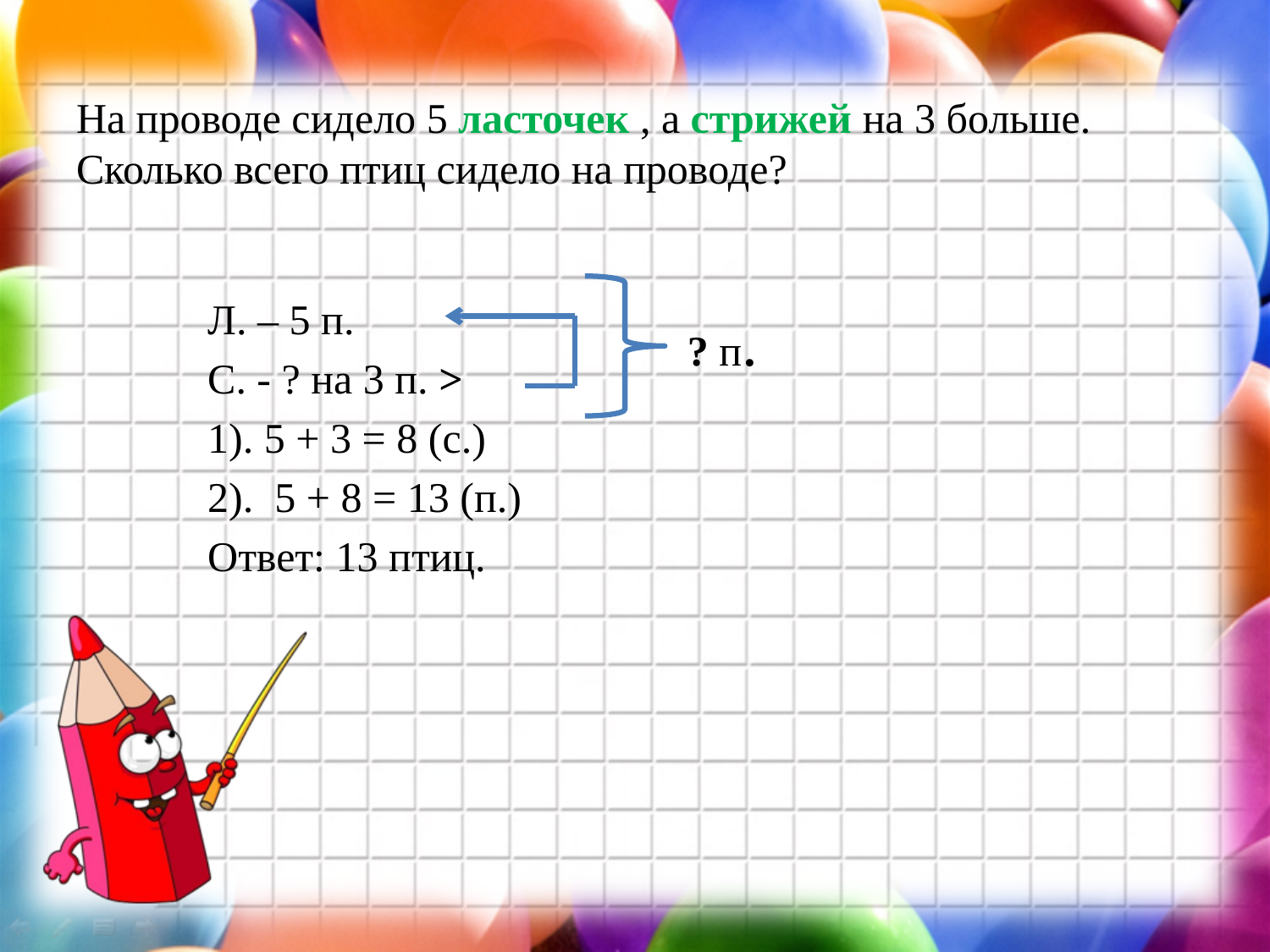

# На проводе сидело 5 ласточек , а стрижей на 3 больше. Сколько всего птиц сидело на проводе?

Л. – 5 п.
С. - ? на 3 п. >
1). 5 + 3 = 8 (с.)
2).  5 + 8 = 13 (п.)
Ответ: 13 птиц.
? п.